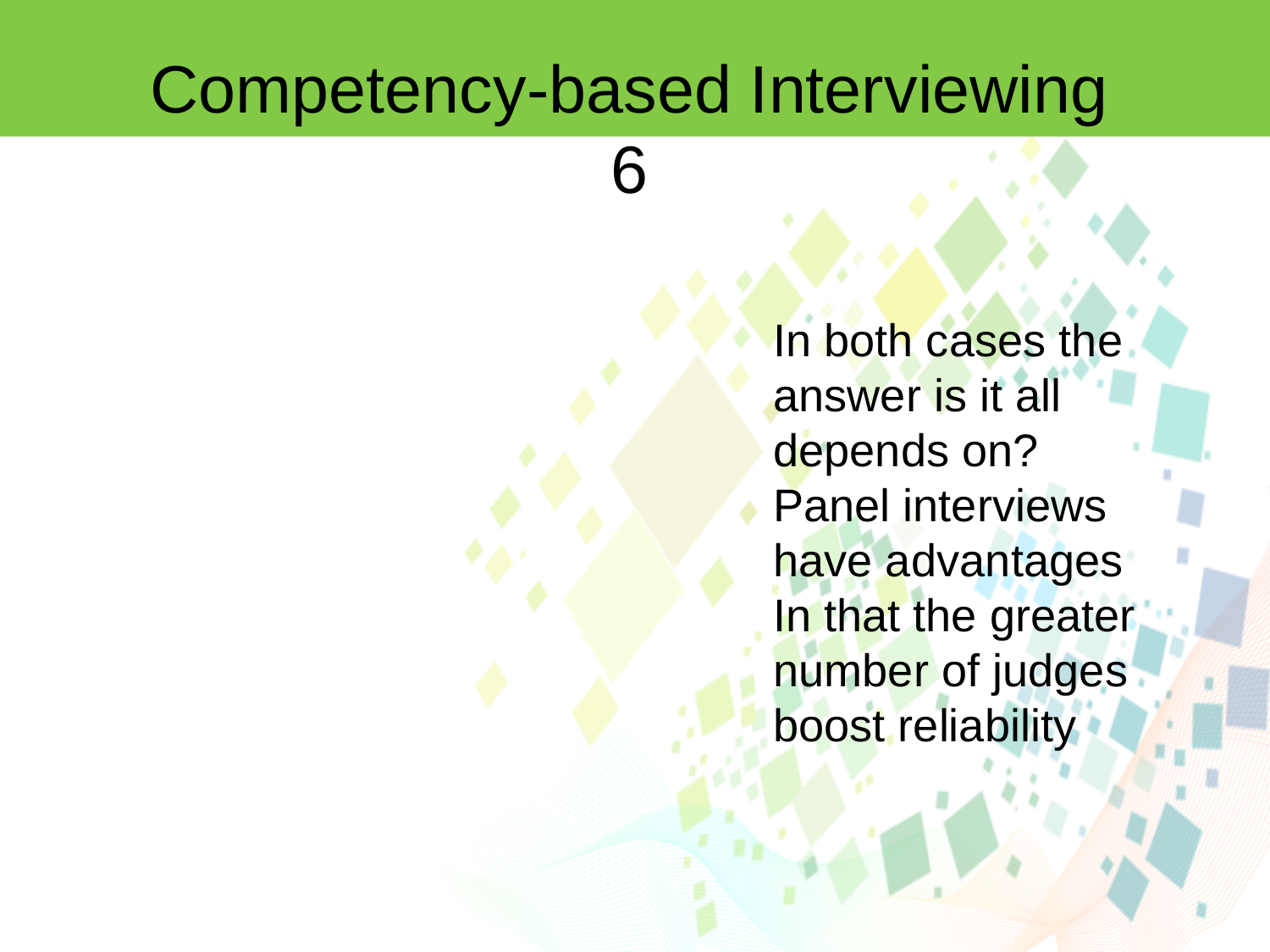

Competency-based Interviewing 6
In both cases the answer is it all depends on? Panel interviews have advantages In that the greater number of judges boost reliability